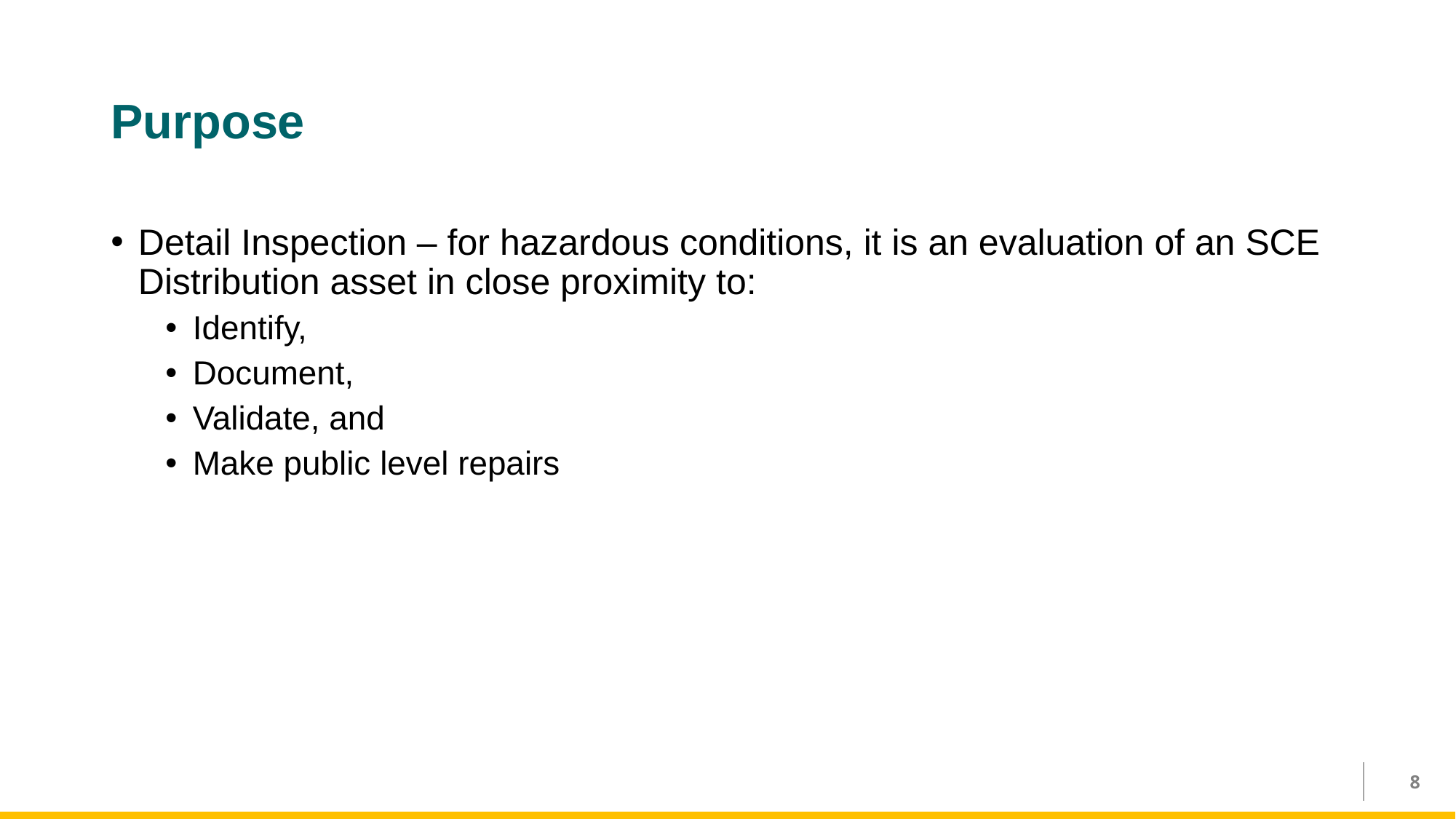

# Purpose
Detail Inspection – for hazardous conditions, it is an evaluation of an SCE Distribution asset in close proximity to:
Identify,
Document,
Validate, and
Make public level repairs